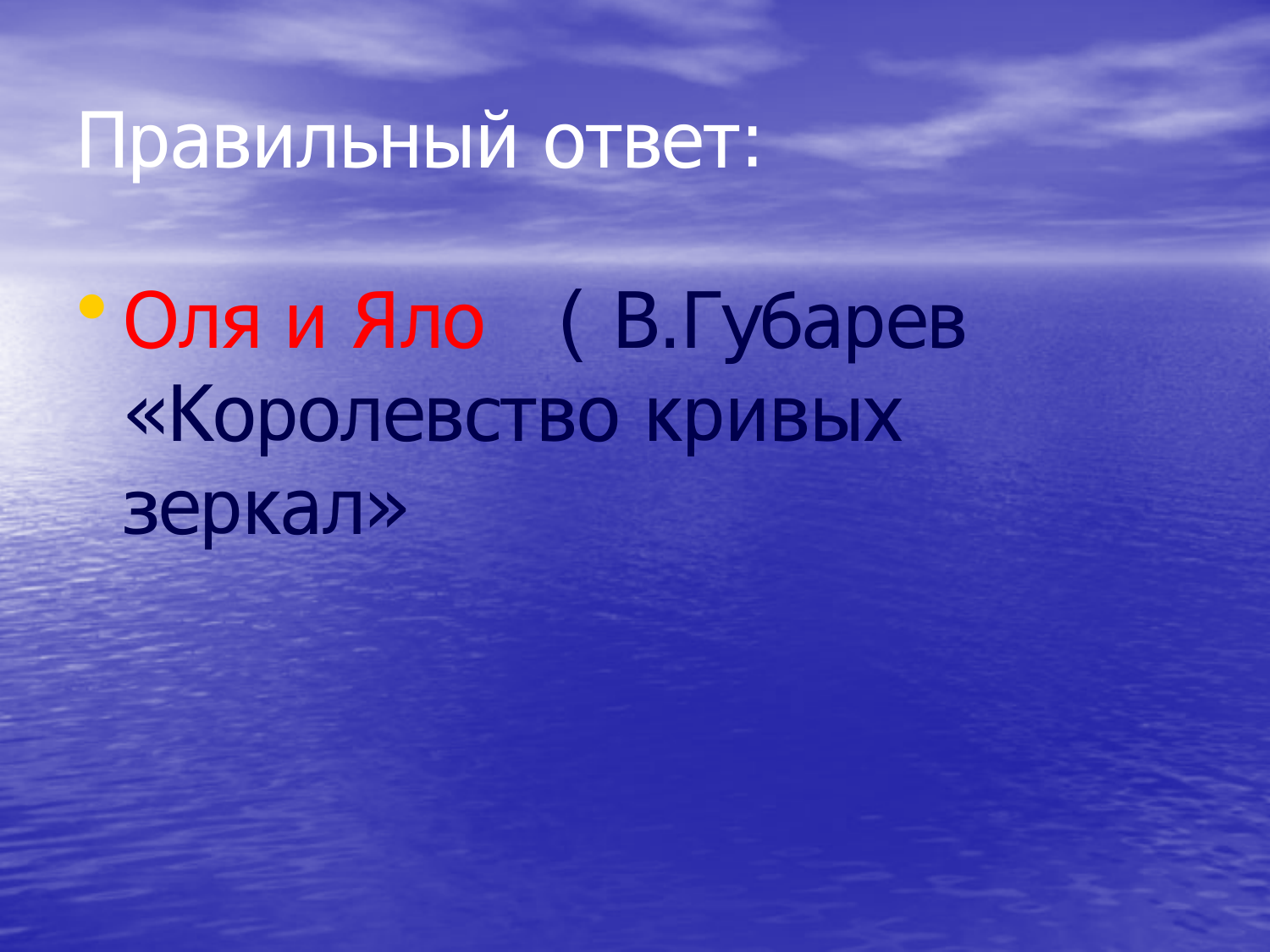

# Правильный ответ:
Оля и Яло   ( В.Губарев «Королевство кривых зеркал»